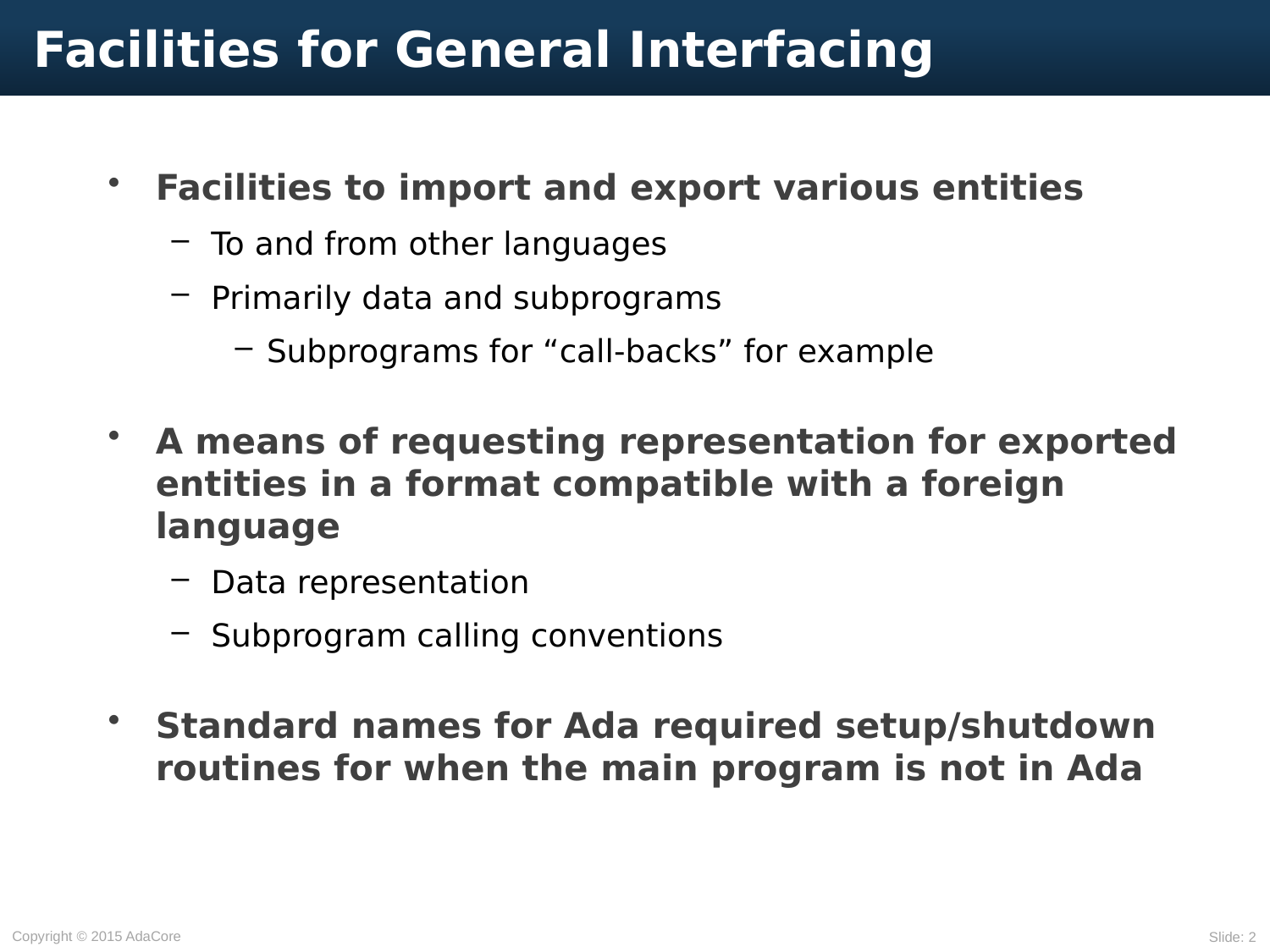

# Facilities for General Interfacing
Facilities to import and export various entities
To and from other languages
Primarily data and subprograms
Subprograms for “call-backs” for example
A means of requesting representation for exported entities in a format compatible with a foreign language
Data representation
Subprogram calling conventions
Standard names for Ada required setup/shutdown routines for when the main program is not in Ada